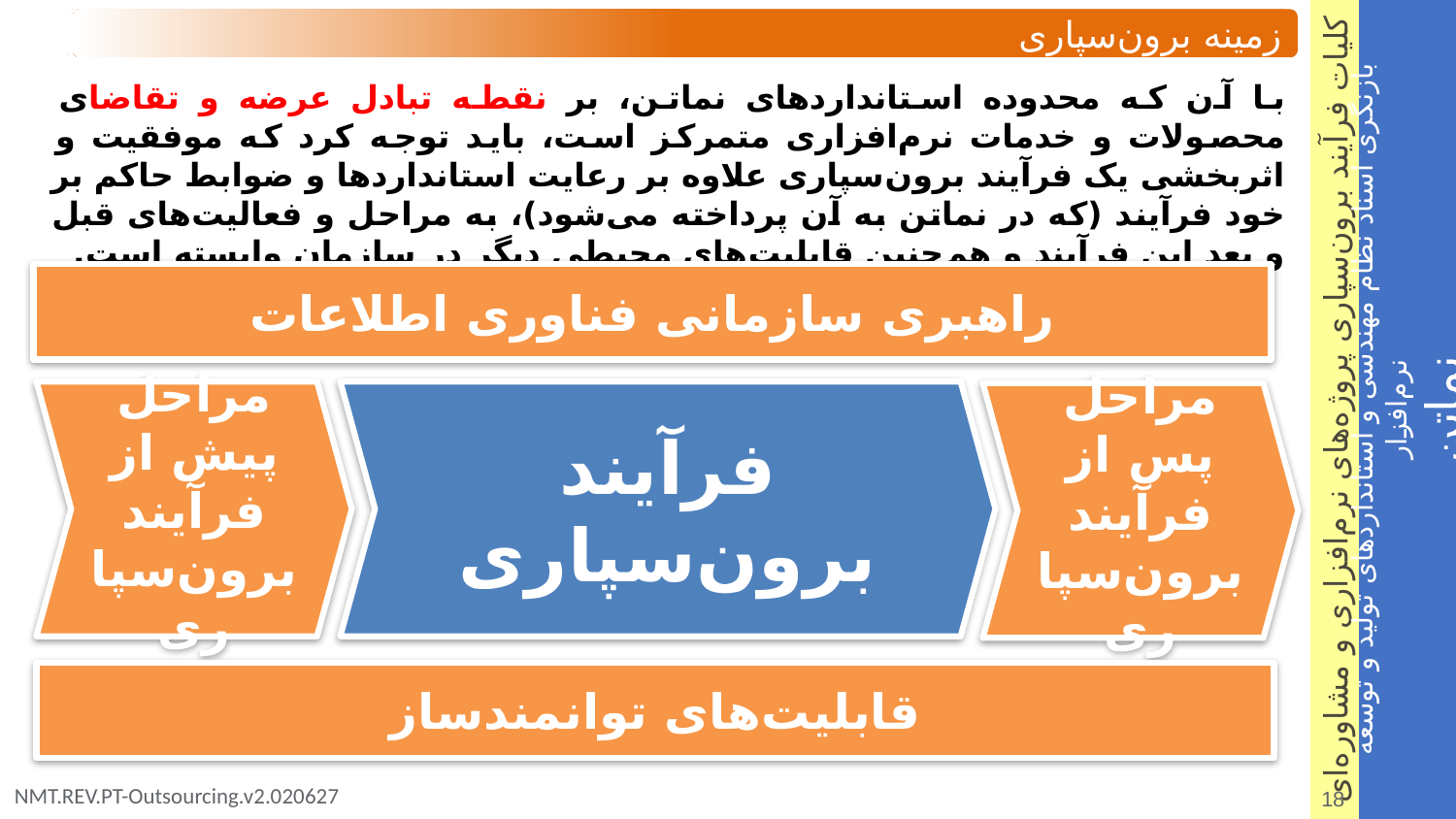

زمینه برون‌سپاری
با آن که محدوده استانداردهای نماتن، بر نقطه تبادل عرضه و تقاضای محصولات و خدمات نرم‌افزاری متمرکز است، باید توجه کرد که موفقیت و اثربخشی یک فرآیند برون‌سپاری علاوه بر رعایت استانداردها و ضوابط حاکم بر خود فرآیند (که در نماتن به آن پرداخته می‌شود)، به مراحل و فعالیت‌های قبل و بعد این فرآیند و هم‌چنین قابلیت‌های محیطی دیگر در سازمان وابسته است.

راهبری سازمانی فناوری اطلاعات
مراحل پیش از فرآیند برون‌سپاری
فرآیند برون‌سپاری
مراحل پس از فرآیند برون‌سپاری
قابلیت‌های توانمندساز
18